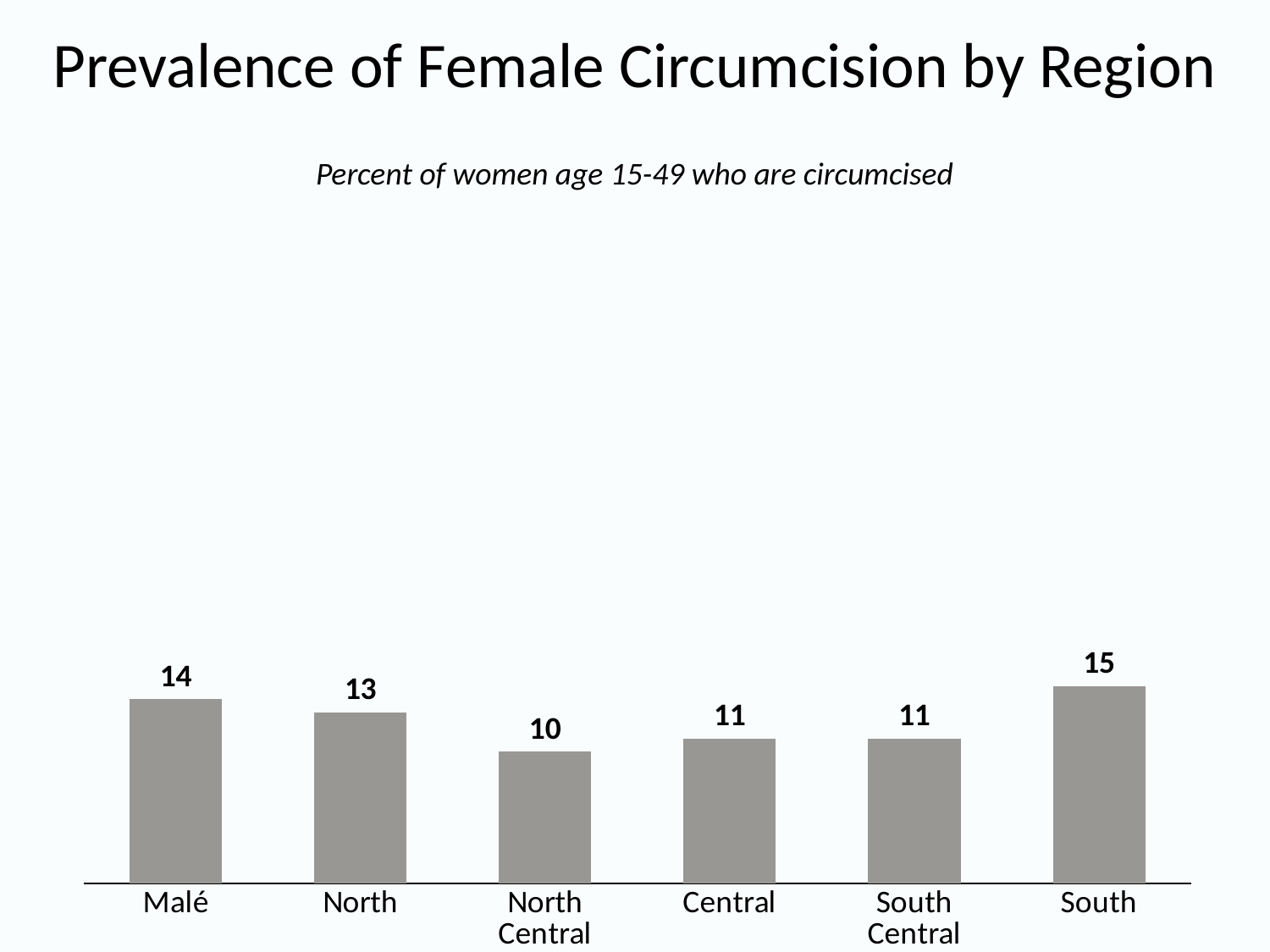

# Prevalence of Female Circumcision by Region
Percent of women age 15-49 who are circumcised

### Chart

| Category | Series 1 |
|---|---|
| Malé | 14.0 |
| North | 13.0 |
| North Central | 10.0 |
| Central | 11.0 |
| South Central | 11.0 |
| South | 15.0 |